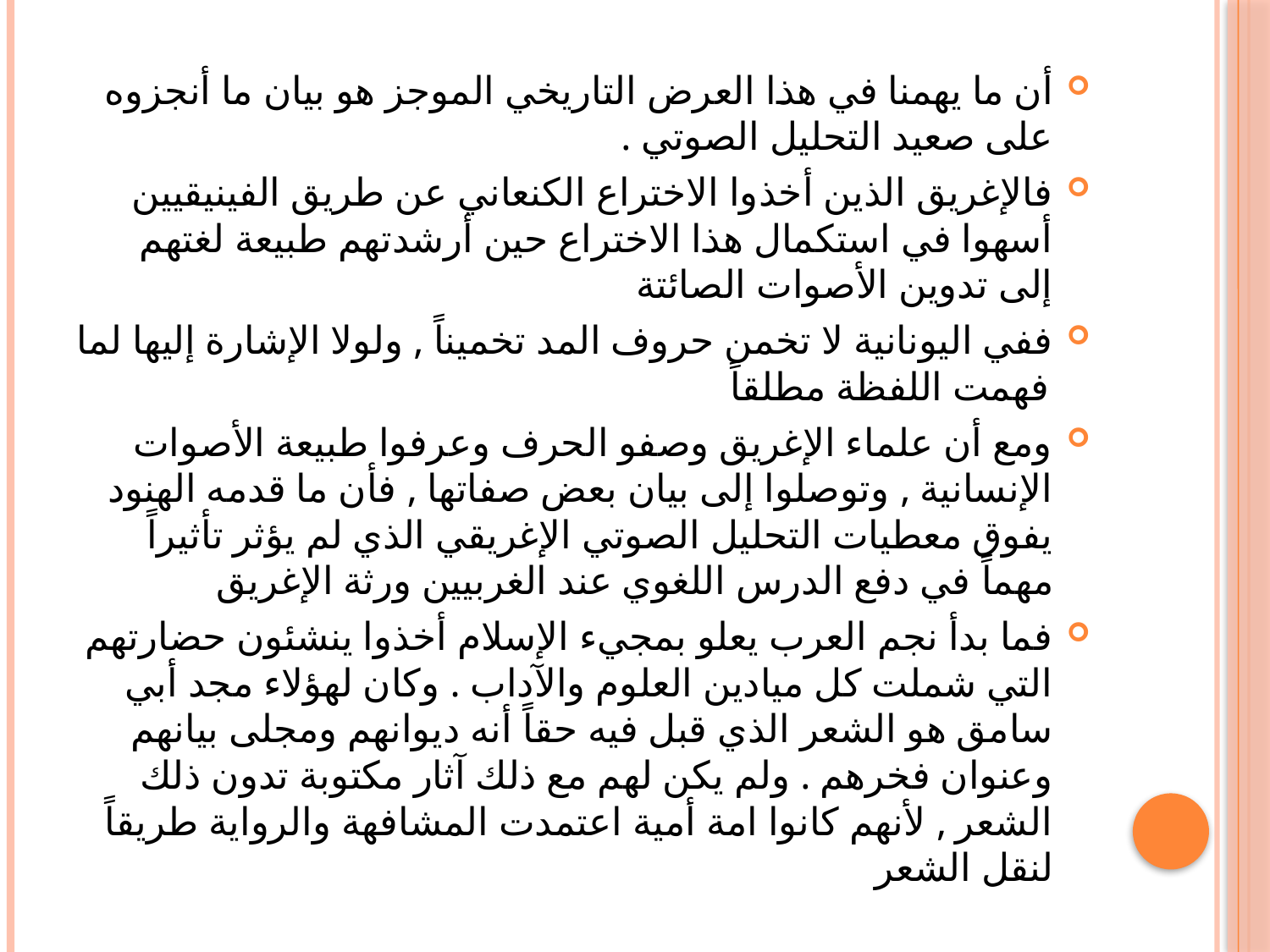

#
أن ما يهمنا في هذا العرض التاريخي الموجز هو بيان ما أنجزوه على صعيد التحليل الصوتي .
فالإغريق الذين أخذوا الاختراع الكنعاني عن طريق الفينيقيين أسهوا في استكمال هذا الاختراع حين أرشدتهم طبيعة لغتهم إلى تدوين الأصوات الصائتة
ففي اليونانية لا تخمن حروف المد تخميناً , ولولا الإشارة إليها لما فهمت اللفظة مطلقاً
ومع أن علماء الإغريق وصفو الحرف وعرفوا طبيعة الأصوات الإنسانية , وتوصلوا إلى بيان بعض صفاتها , فأن ما قدمه الهنود يفوق معطيات التحليل الصوتي الإغريقي الذي لم يؤثر تأثيراً مهماً في دفع الدرس اللغوي عند الغربيين ورثة الإغريق
فما بدأ نجم العرب يعلو بمجيء الإسلام أخذوا ينشئون حضارتهم التي شملت كل ميادين العلوم والآداب . وكان لهؤلاء مجد أبي سامق هو الشعر الذي قبل فيه حقاً أنه ديوانهم ومجلى بيانهم وعنوان فخرهم . ولم يكن لهم مع ذلك آثار مكتوبة تدون ذلك الشعر , لأنهم كانوا امة أمية اعتمدت المشافهة والرواية طريقاً لنقل الشعر